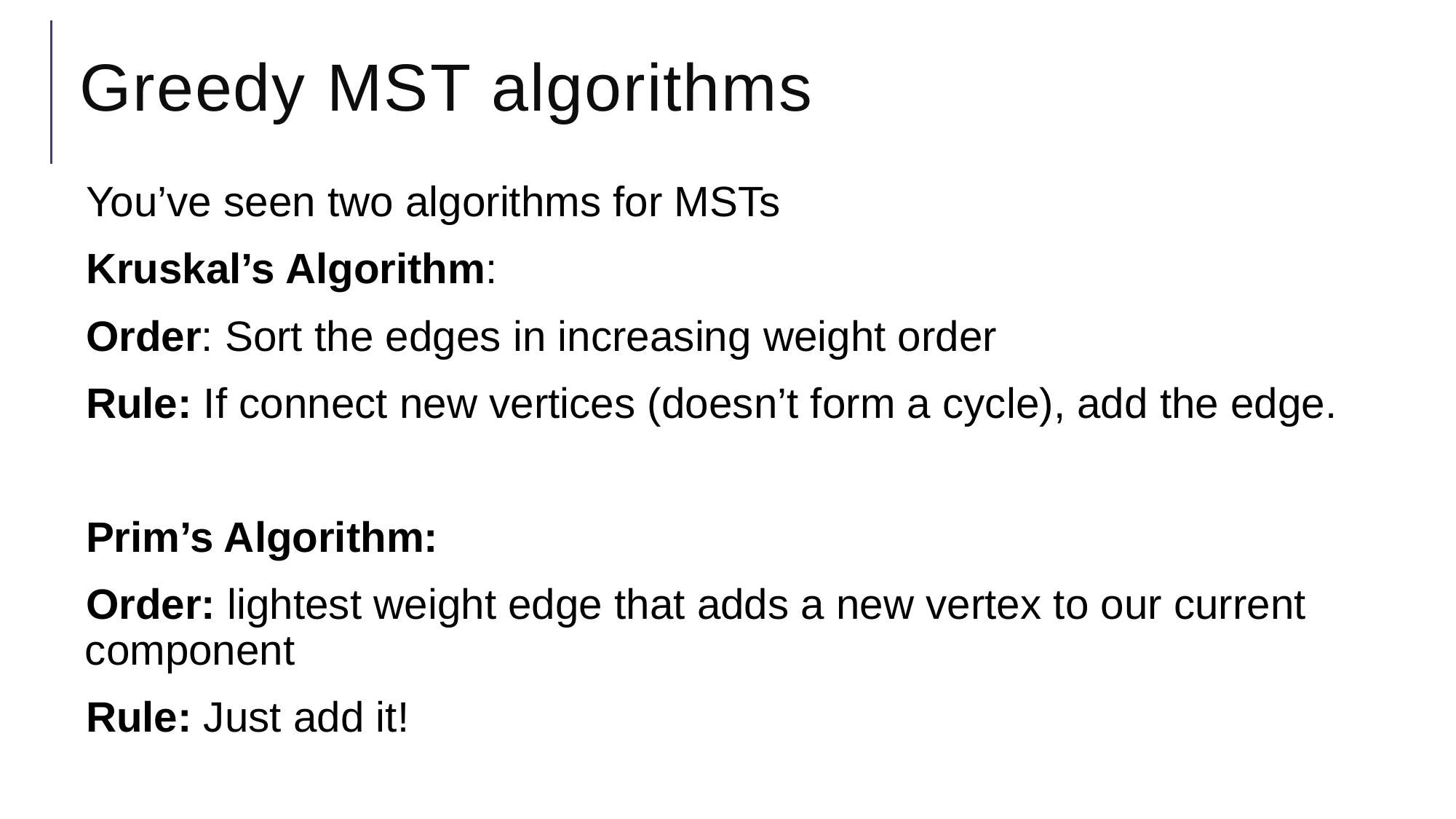

# Greedy MST algorithms
You’ve seen two algorithms for MSTs
Kruskal’s Algorithm:
Order: Sort the edges in increasing weight order
Rule: If connect new vertices (doesn’t form a cycle), add the edge.

Prim’s Algorithm:
Order: lightest weight edge that adds a new vertex to our current component
Rule: Just add it!